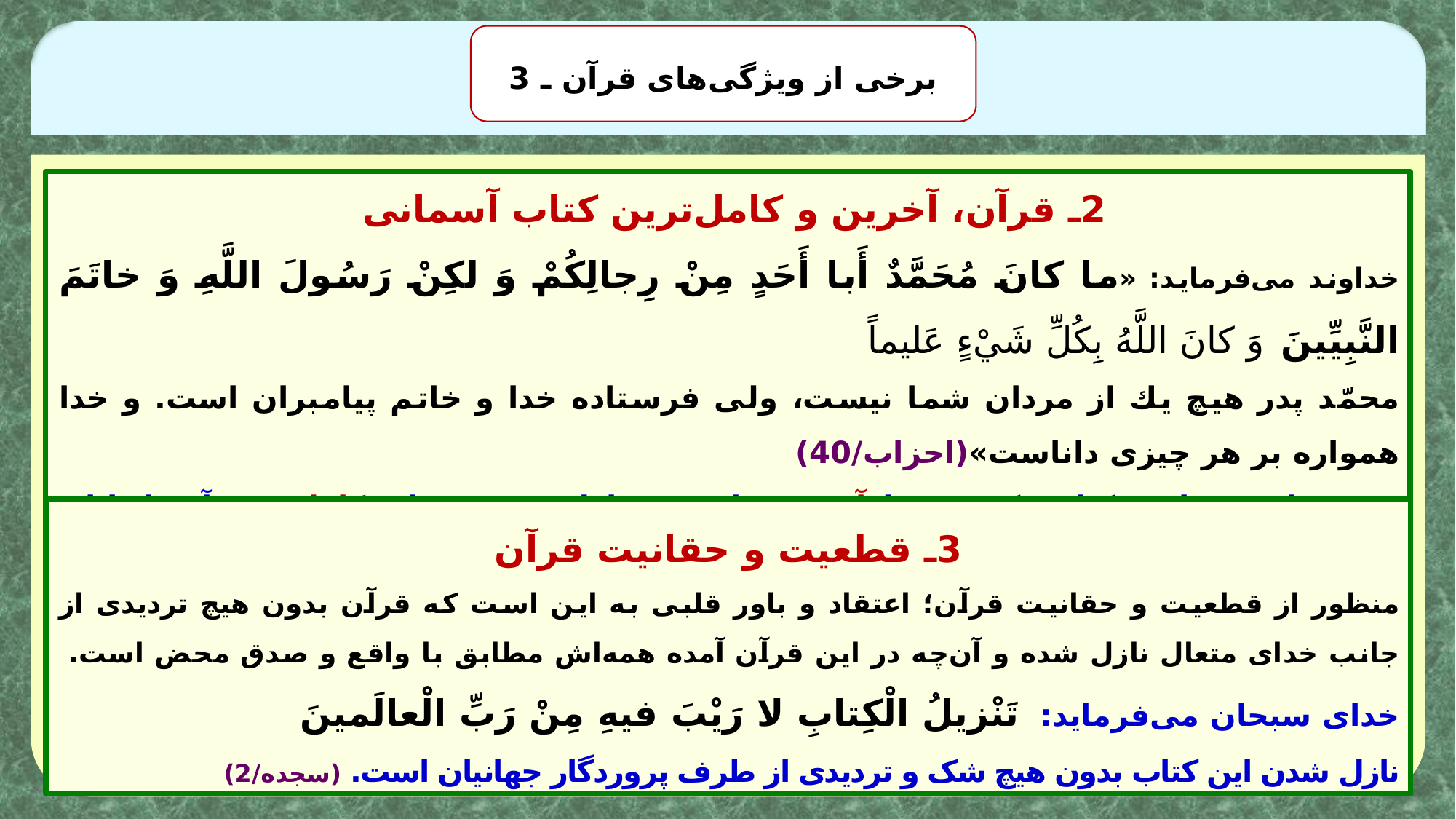

برخی از ویژگی‌های قرآن ـ 3

2ـ قرآن، آخرین و کامل‌ترین کتاب آسمانی
خداوند می‌فرماید: «ما كانَ مُحَمَّدٌ أَبا أَحَدٍ مِنْ رِجالِكُمْ وَ لكِنْ رَسُولَ اللَّهِ وَ خاتَمَ النَّبِيِّينَ  وَ كانَ اللَّهُ بِكُلِّ شَيْ‏ءٍ عَليماً
محمّد پدر هيچ يك از مردان شما نيست، ولى فرستاده خدا و خاتم پيامبران است. و خدا همواره بر هر چيزى داناست»‏(احزاب/40)
بدیهی است پیام و کتابی که توسط آخرین پیامبرش نازل می‌شود باید کامل‌ترین آن‌ها تا ابد باشد. زیرا اگر به همراه آخرین سفیرش کامل‌ترین کتاب نازل نشود، برنامه هدایت بشر ناقص بوده و با خاتمیت پیامبر صلی‌الله‌وعلیه‌وآله‌وسلم سازگار نیست.
3ـ قطعیت و حقانیت قرآن
منظور از قطعیت و حقانیت قرآن؛ اعتقاد و باور قلبی به این است که قرآن بدون هیچ تردیدی از جانب خدای متعال نازل شده و آن‌چه در این قرآن آمده همه‌اش مطابق با واقع و صدق محض است. ‌ خدای سبحان می‌فرماید:  تَنْزيلُ الْكِتابِ لا رَيْبَ فيهِ مِنْ رَبِّ الْعالَمينَ‏
نازل شدن اين كتاب بدون هیچ شک و تردیدی از طرف پروردگار جهانیان است. (سجده/2)